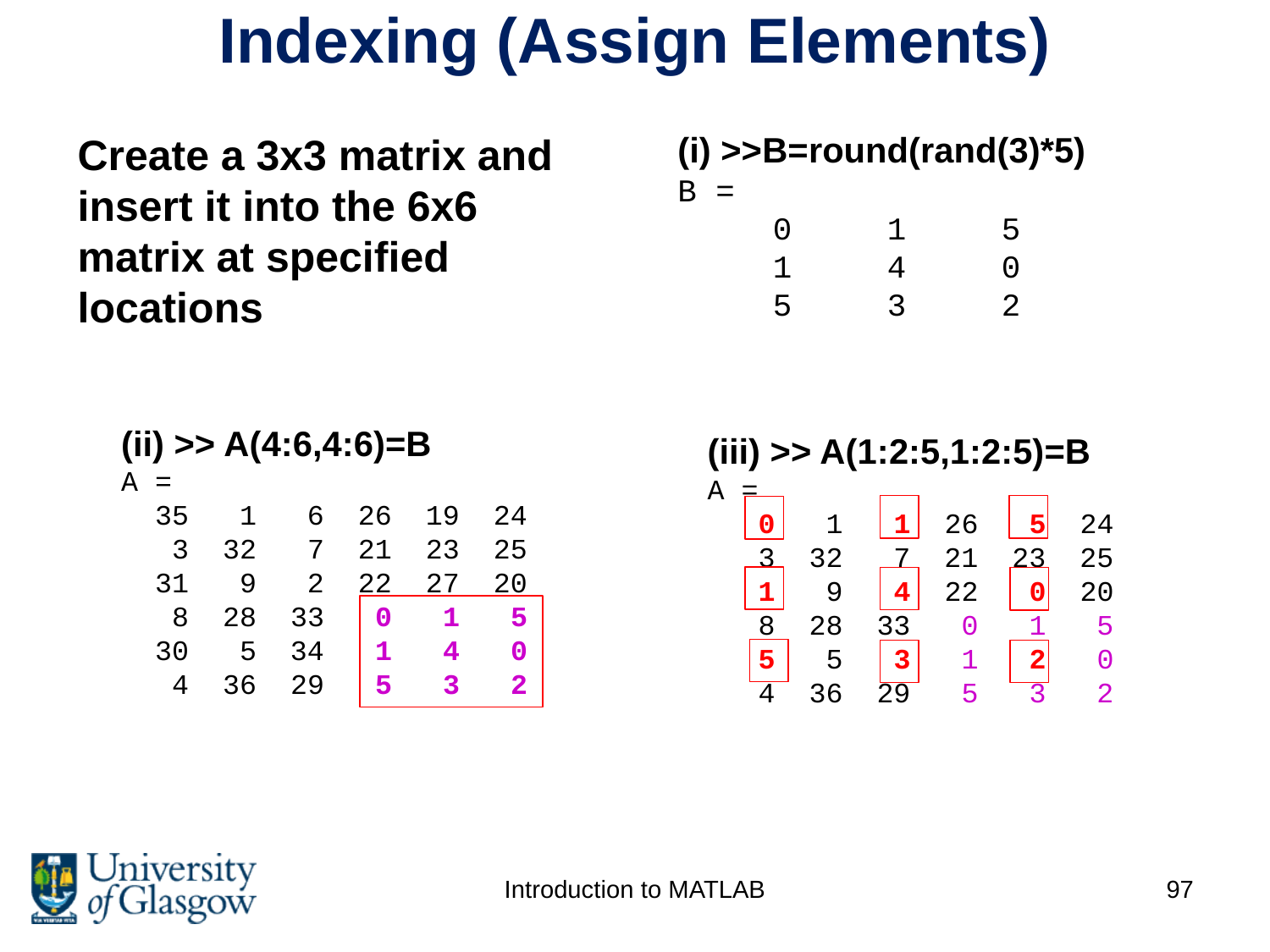

# Indexing (Assign Elements)
(i) >>B=round(rand(3)*5)
B =
     0     1     5
     1     4     0
     5     3     2
Create a 3x3 matrix and insert it into the 6x6 matrix at specified locations

(ii) >> A(4:6,4:6)=B
A =
  35   1   6  26  19  24
   3  32   7  21  23  25
  31   9   2  22  27  20
   8  28  33   0   1   5
  30   5  34   1   4   0
   4  36  29   5   3   2

(iii) >> A(1:2:5,1:2:5)=B
A =
   0   1   1  26   5  24
   3  32   7  21  23  25
   1   9   4  22   0  20
   8  28  33   0   1   5
   5   5   3   1   2   0
   4  36  29   5   3   2

Introduction to MATLAB
97